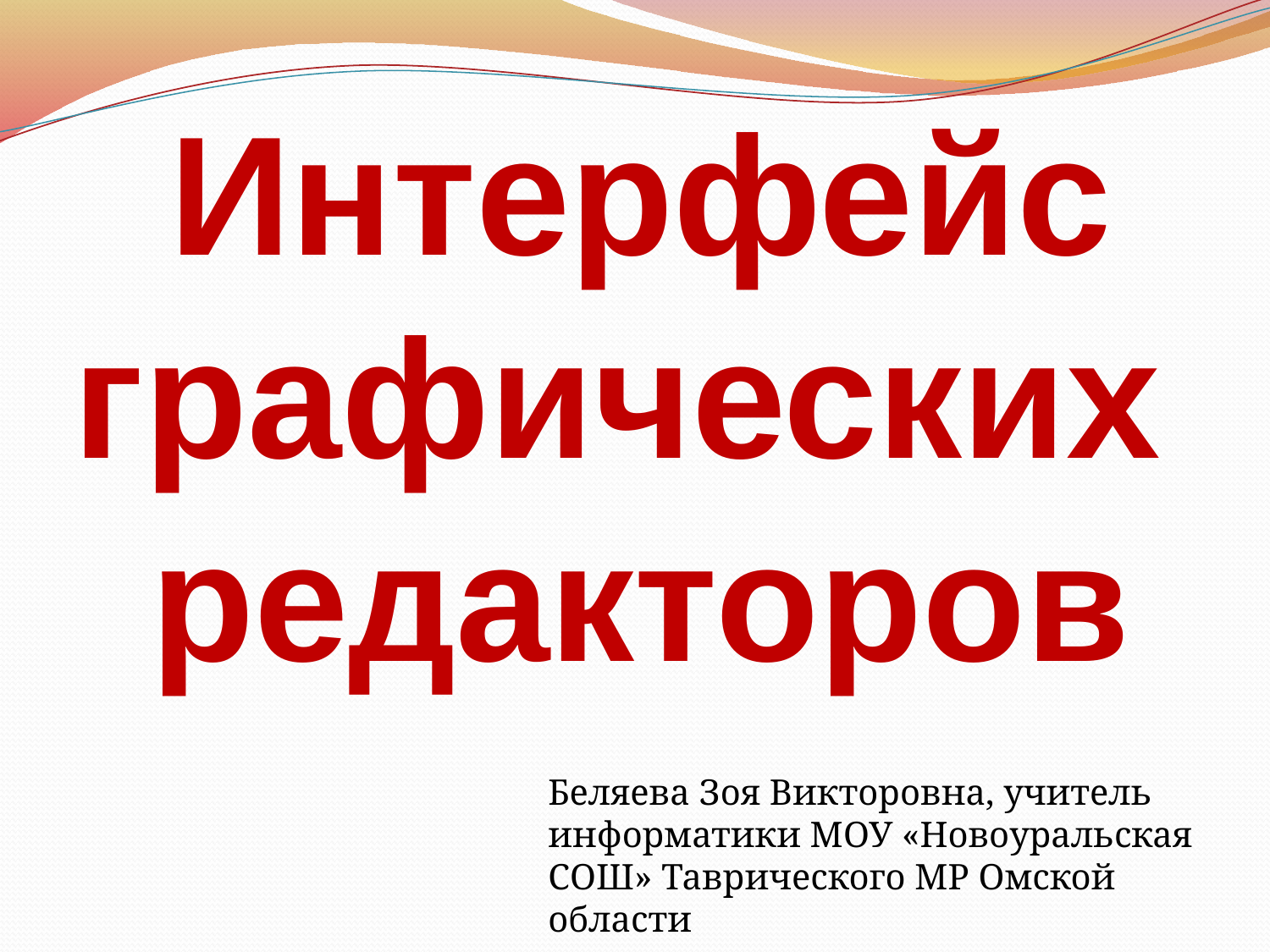

Интерфейс
графических
редакторов
Беляева Зоя Викторовна, учитель информатики МОУ «Новоуральская СОШ» Таврического МР Омской области